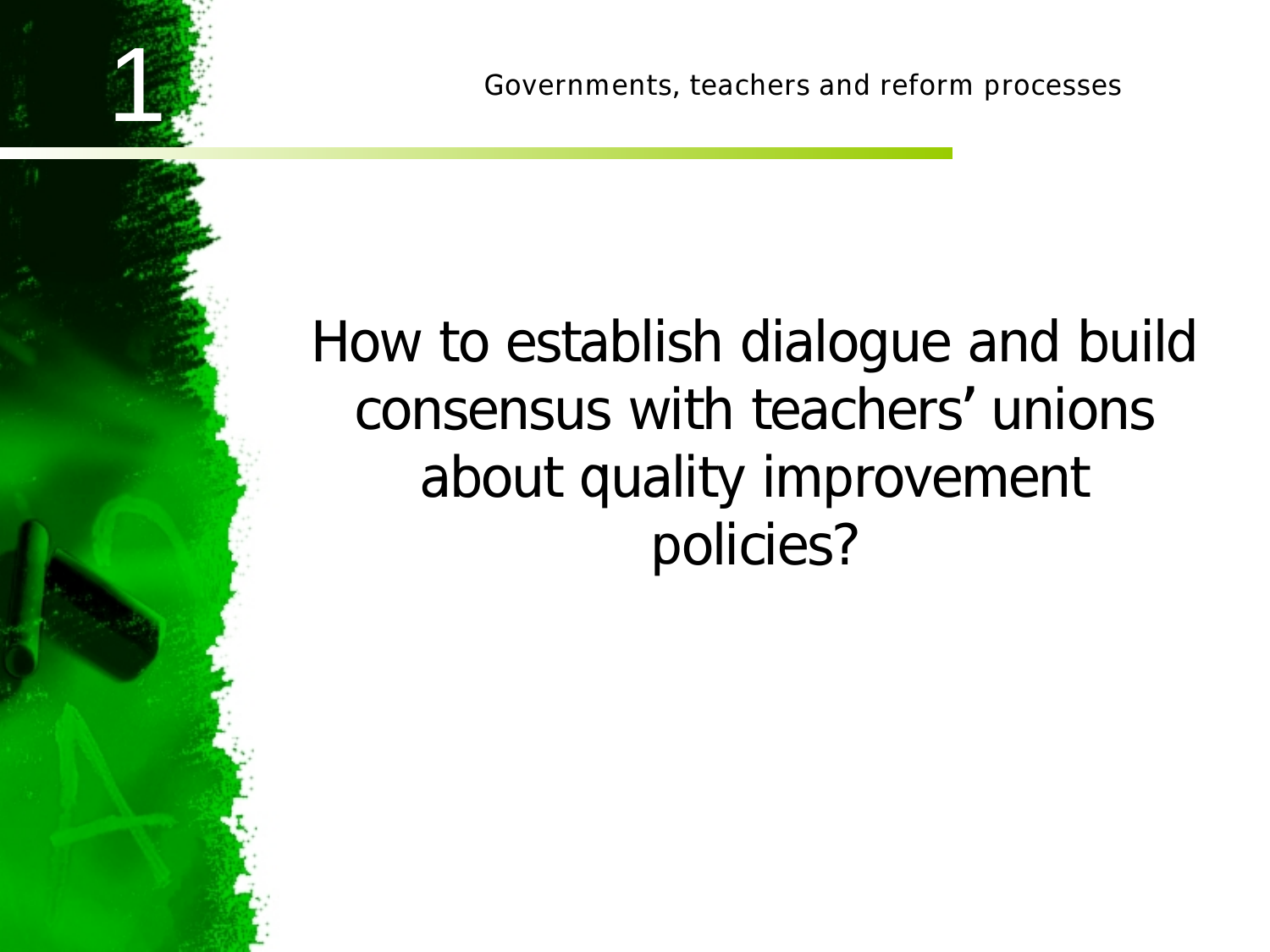

# Governments, teachers and reform processes

	How to establish dialogue and build consensus with teachers’ unions about quality improvement policies?